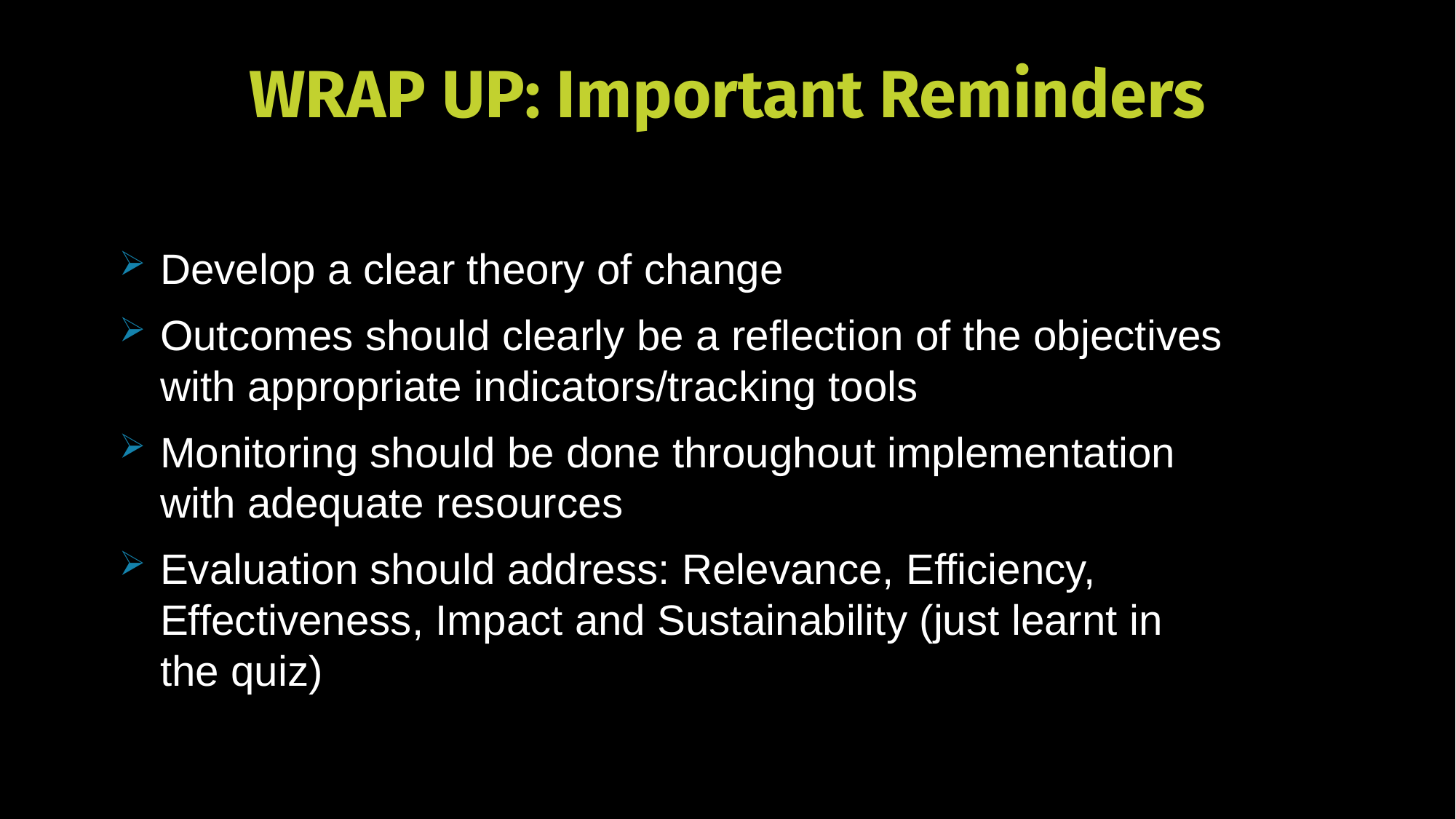

WRAP UP: Important Reminders
Develop a clear theory of change
Outcomes should clearly be a reflection of the objectives with appropriate indicators/tracking tools
Monitoring should be done throughout implementation with adequate resources
Evaluation should address: Relevance, Efficiency, Effectiveness, Impact and Sustainability (just learnt in the quiz)

Source: GEF Annual Performance Report 2013